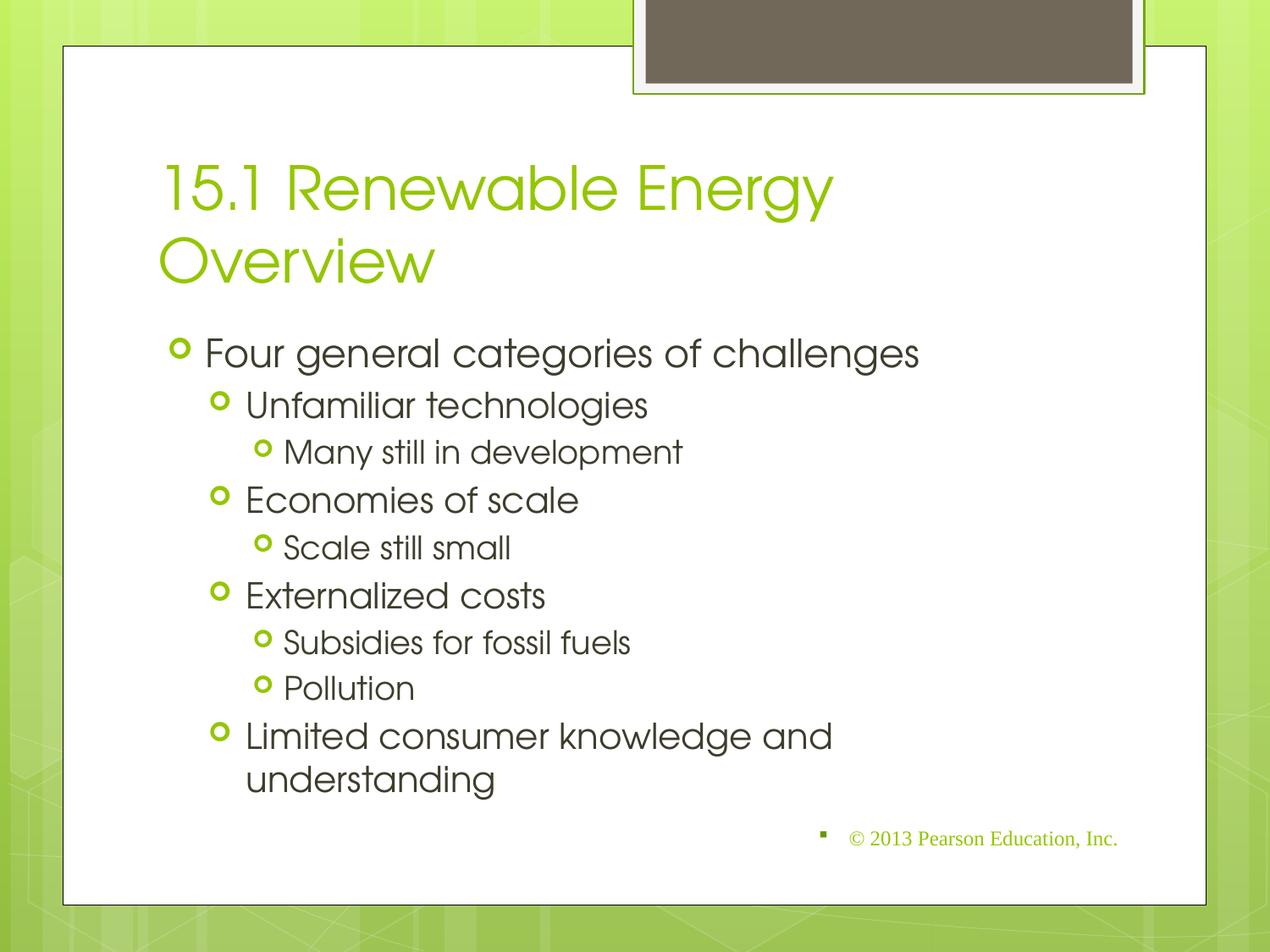

# 15.1 Renewable Energy Overview
Four general categories of challenges
Unfamiliar technologies
Many still in development
Economies of scale
Scale still small
Externalized costs
Subsidies for fossil fuels
Pollution
Limited consumer knowledge and understanding
© 2013 Pearson Education, Inc.